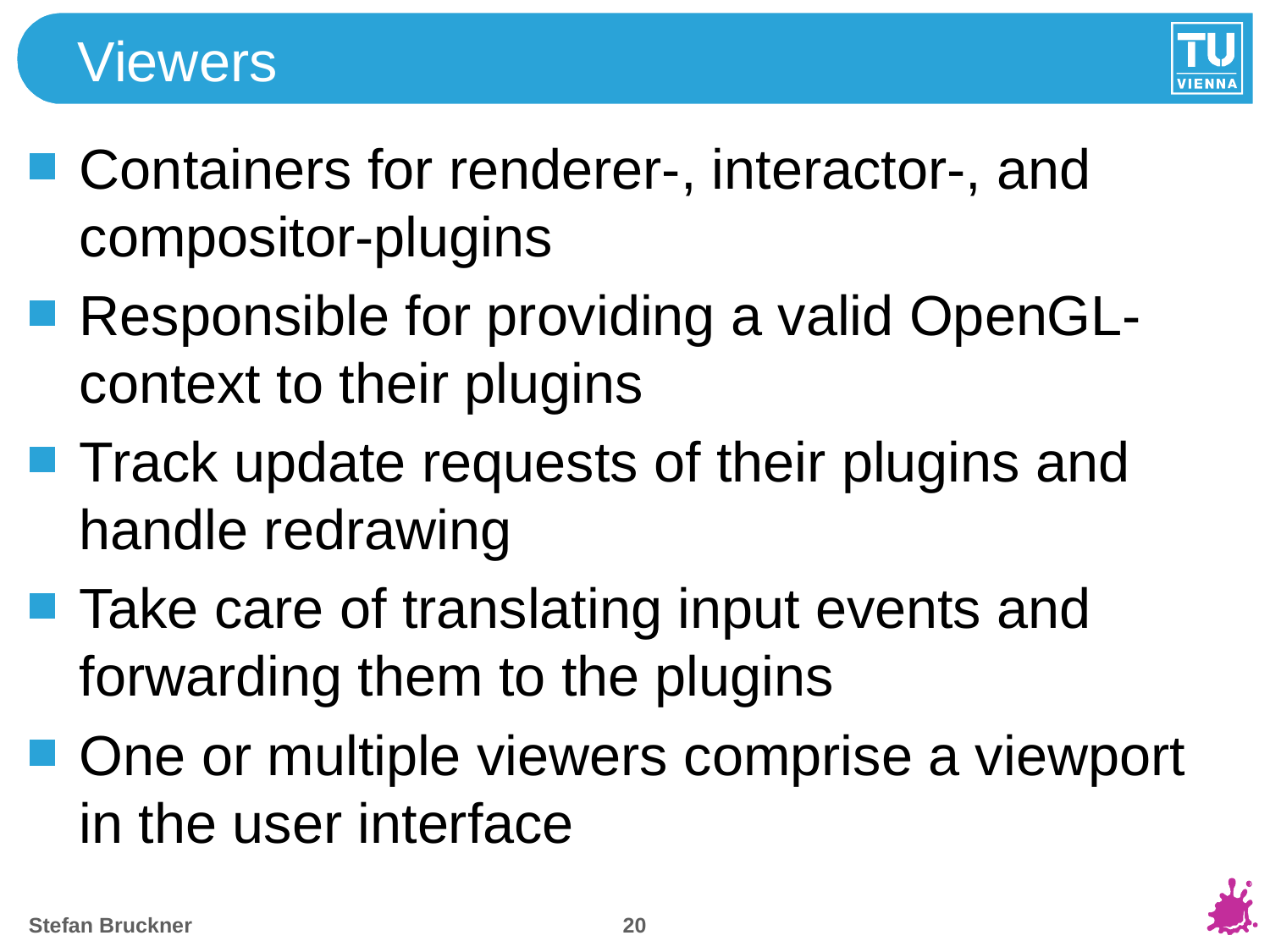

# Viewers
Containers for renderer-, interactor-, and compositor-plugins
Responsible for providing a valid OpenGL-context to their plugins
Track update requests of their plugins and handle redrawing
Take care of translating input events and forwarding them to the plugins
One or multiple viewers comprise a viewport in the user interface

20
Stefan Bruckner